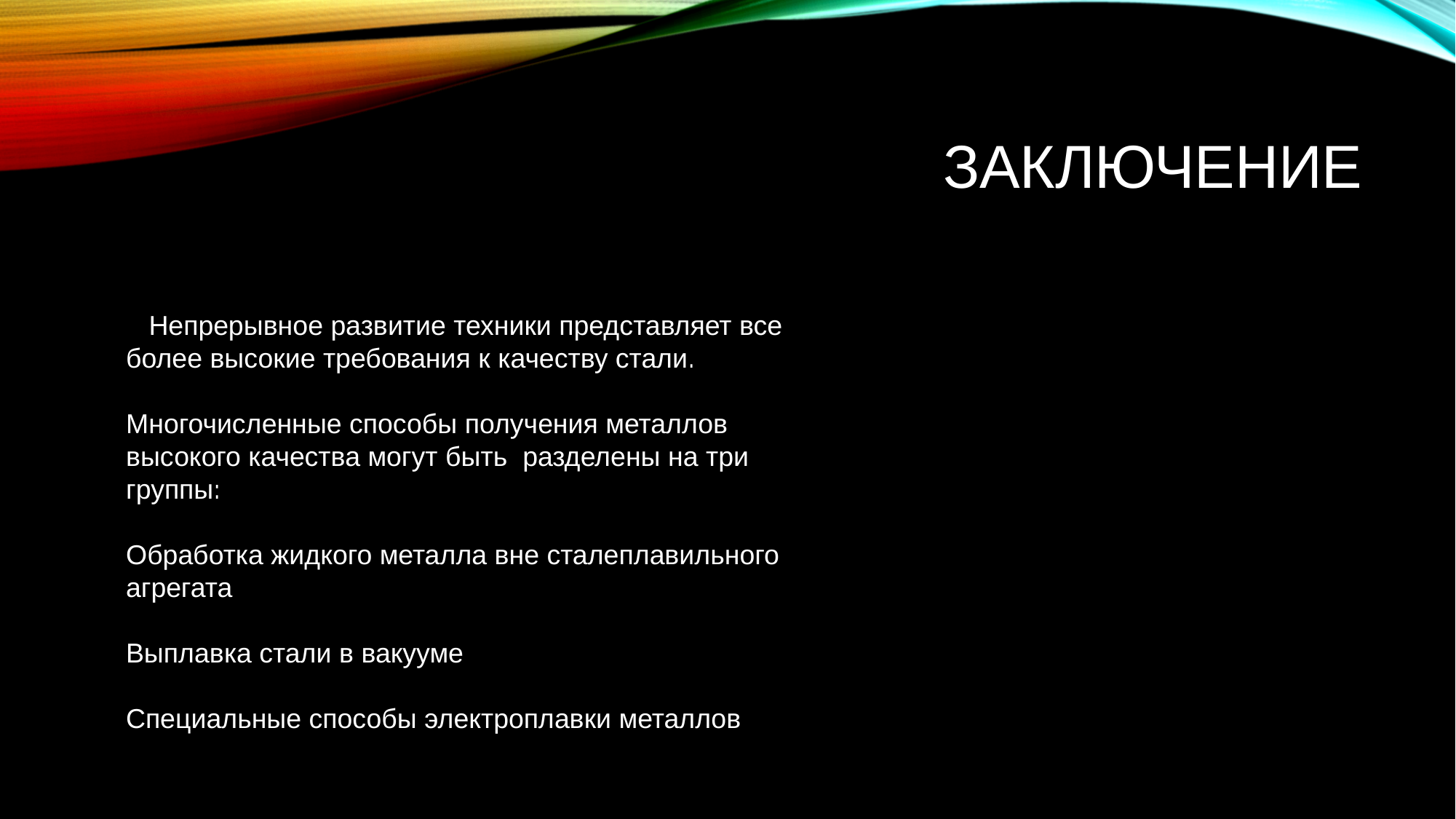

# заключение
   Непрерывное развитие техники представляет все более высокие требования к качеству стали.

Многочисленные способы получения металлов высокого качества могут быть  разделены на три группы:

Обработка жидкого металла вне сталеплавильного агрегата

Выплавка стали в вакууме

Специальные способы электроплавки металлов